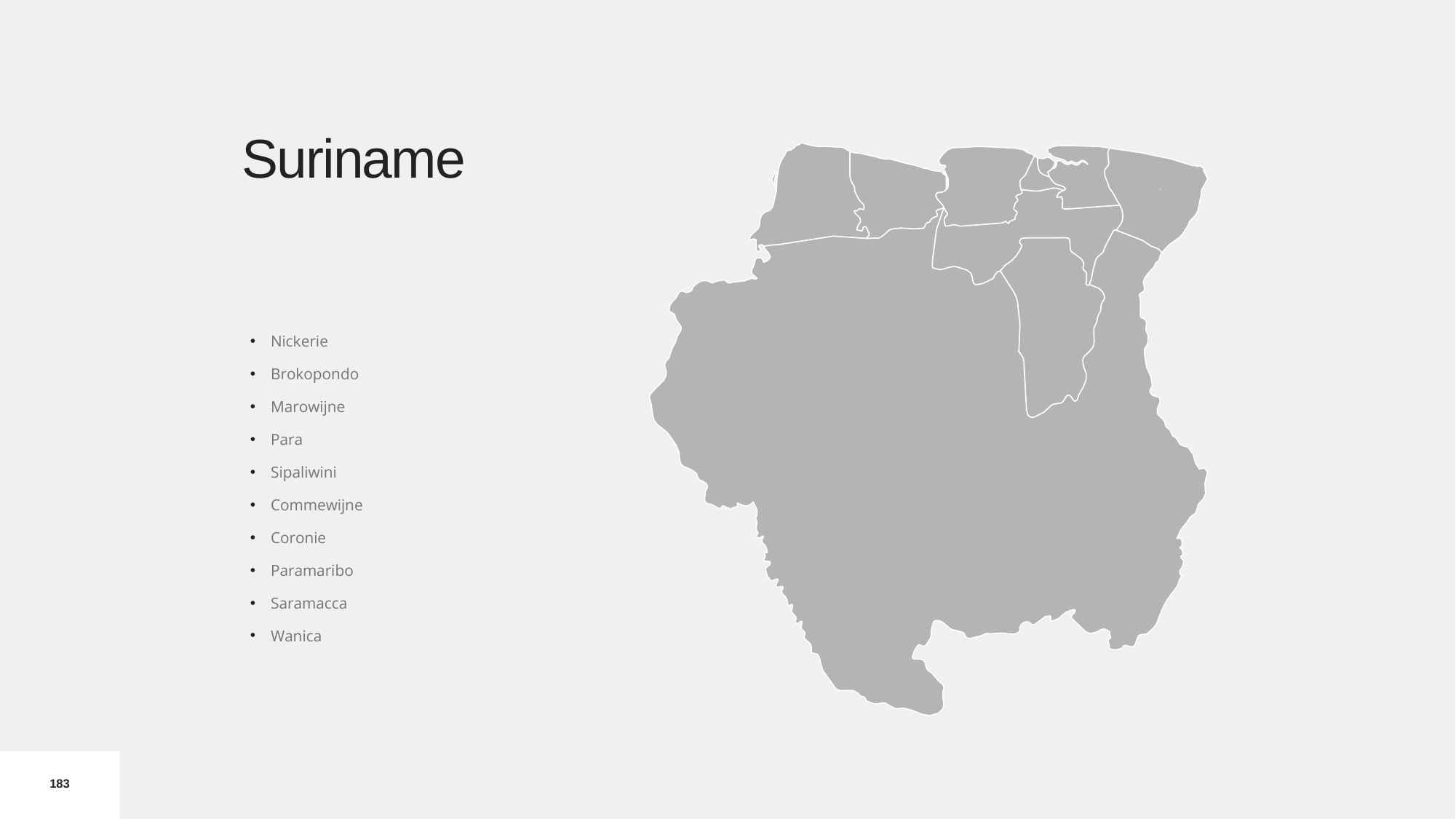

# Suriname

Nickerie
Brokopondo
Marowijne
Para
Sipaliwini
Commewijne
Coronie
Paramaribo
Saramacca
Wanica